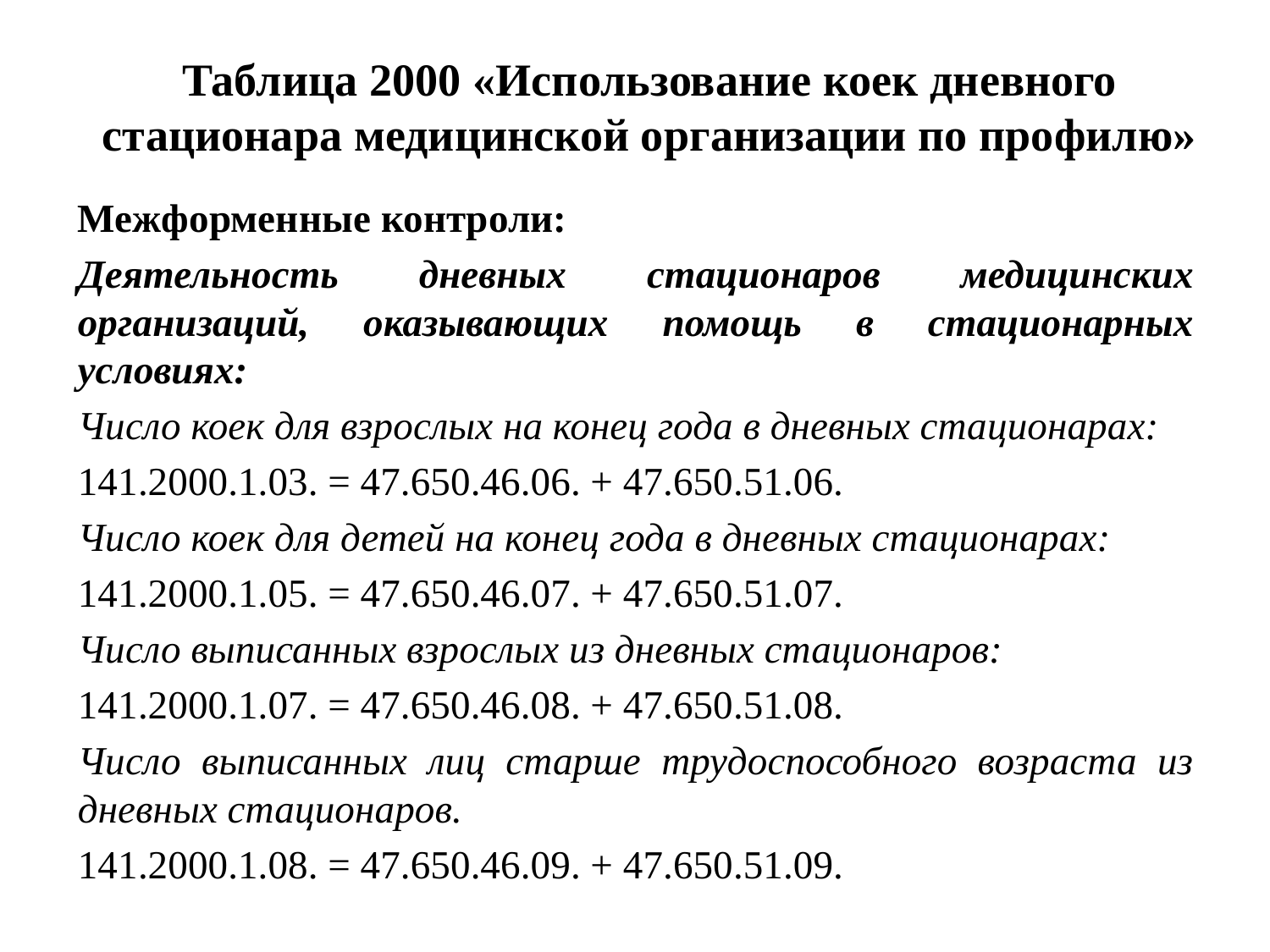

# Таблица 2000 «Использование коек дневного стационара медицинской организации по профилю»
Межформенные контроли:
Деятельность дневных стационаров медицинских организаций, оказывающих помощь в стационарных условиях:
Число коек для взрослых на конец года в дневных стационарах:
141.2000.1.03. = 47.650.46.06. + 47.650.51.06.
Число коек для детей на конец года в дневных стационарах:
141.2000.1.05. = 47.650.46.07. + 47.650.51.07.
Число выписанных взрослых из дневных стационаров:
141.2000.1.07. = 47.650.46.08. + 47.650.51.08.
Число выписанных лиц старше трудоспособного возраста из дневных стационаров.
141.2000.1.08. = 47.650.46.09. + 47.650.51.09.